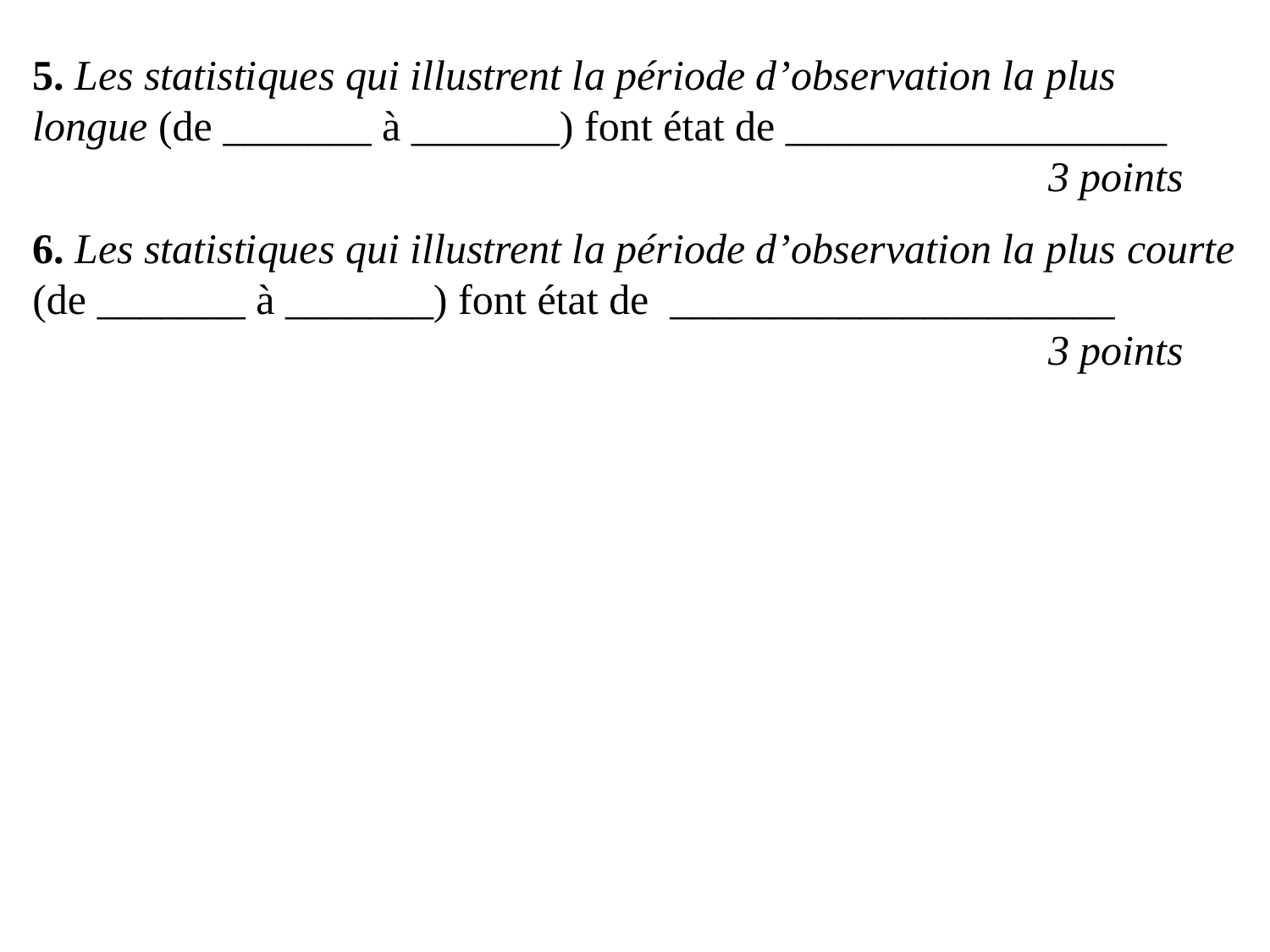

5. Les statistiques qui illustrent la période d’observation la plus longue (de _______ à _______) font état de __________________									3 points
6. Les statistiques qui illustrent la période d’observation la plus courte (de _______ à _______) font état de  _____________________									3 points